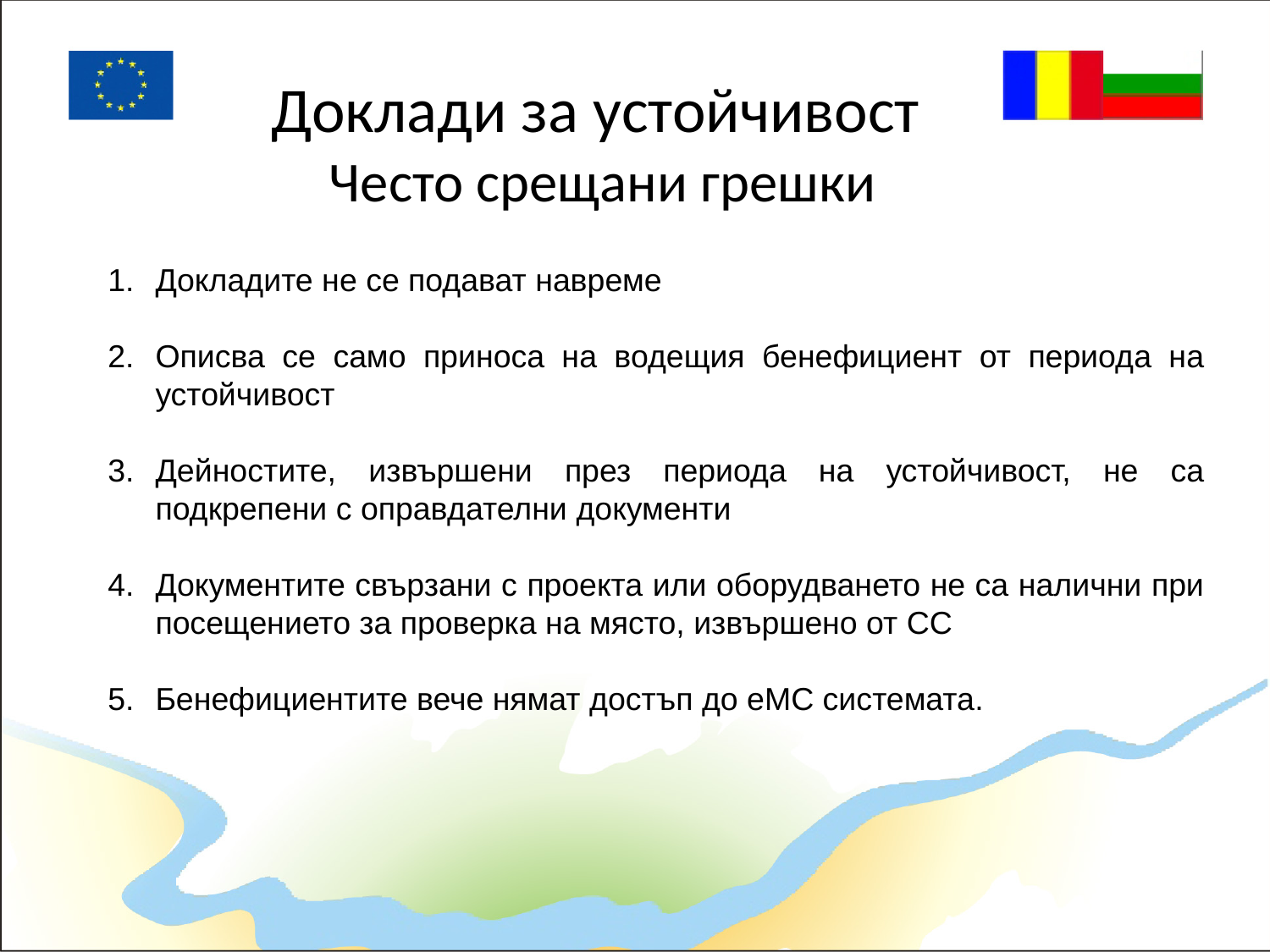

# Доклади за устойчивост Често срещани грешки
Докладите не се подават навреме

Описва се само приноса на водещия бенефициент от периода на устойчивост

Дейностите, извършени през периода на устойчивост, не са подкрепени с оправдателни документи

Документите свързани с проекта или оборудването не са налични при посещението за проверка на място, извършено от СС

Бенефициентите вече нямат достъп до eМС системата.